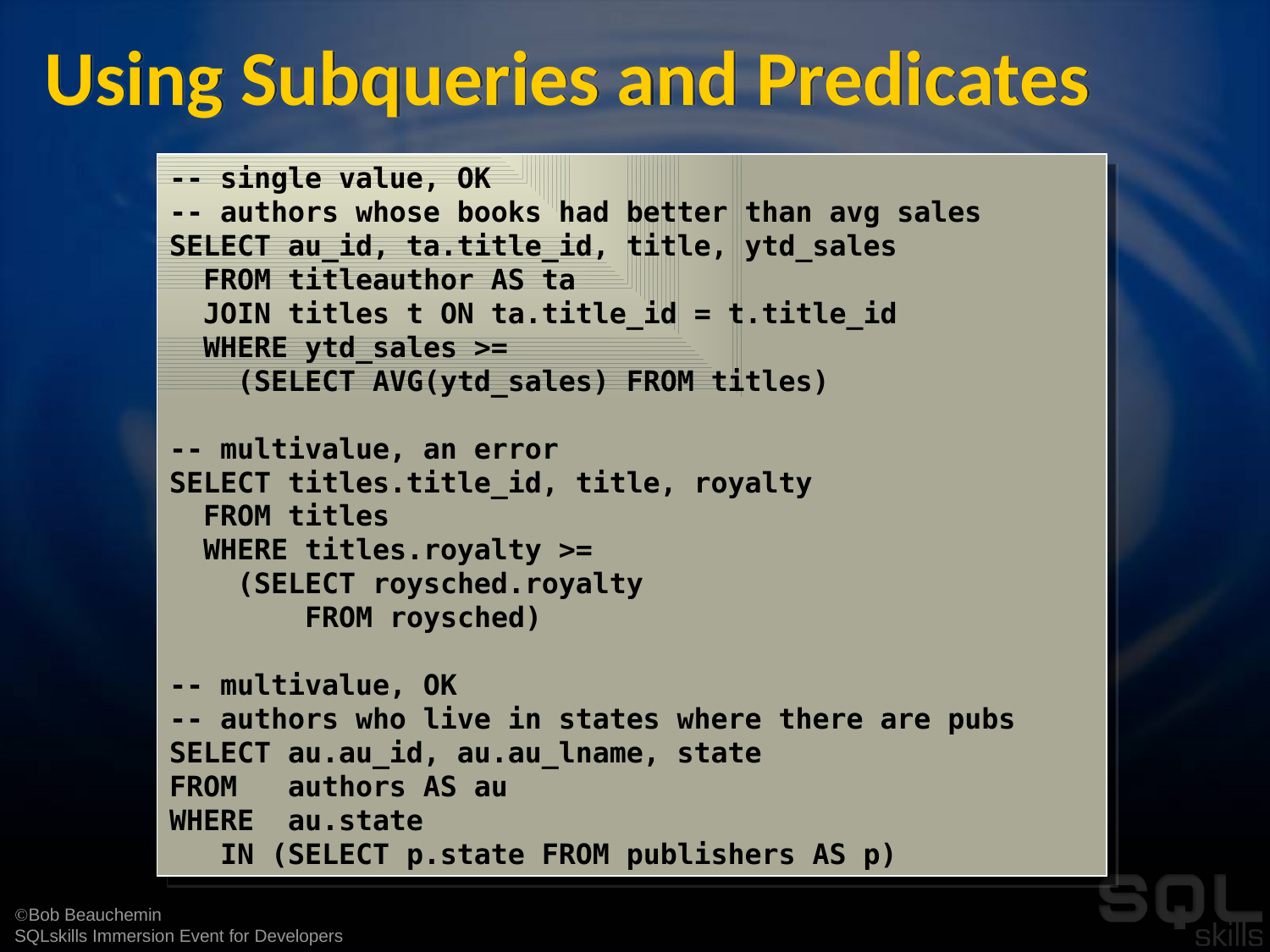

# Using Subqueries and Predicates
-- single value, OK
-- authors whose books had better than avg sales
SELECT au_id, ta.title_id, title, ytd_sales
  FROM titleauthor AS ta
  JOIN titles t ON ta.title_id = t.title_id
  WHERE ytd_sales >=
    (SELECT AVG(ytd_sales) FROM titles)

-- multivalue, an error
SELECT titles.title_id, title, royalty
  FROM titles
  WHERE titles.royalty >=
    (SELECT roysched.royalty
        FROM roysched)

-- multivalue, OK
-- authors who live in states where there are pubs
SELECT au.au_id, au.au_lname, state
FROM   authors AS au
WHERE  au.state
   IN (SELECT p.state FROM publishers AS p)